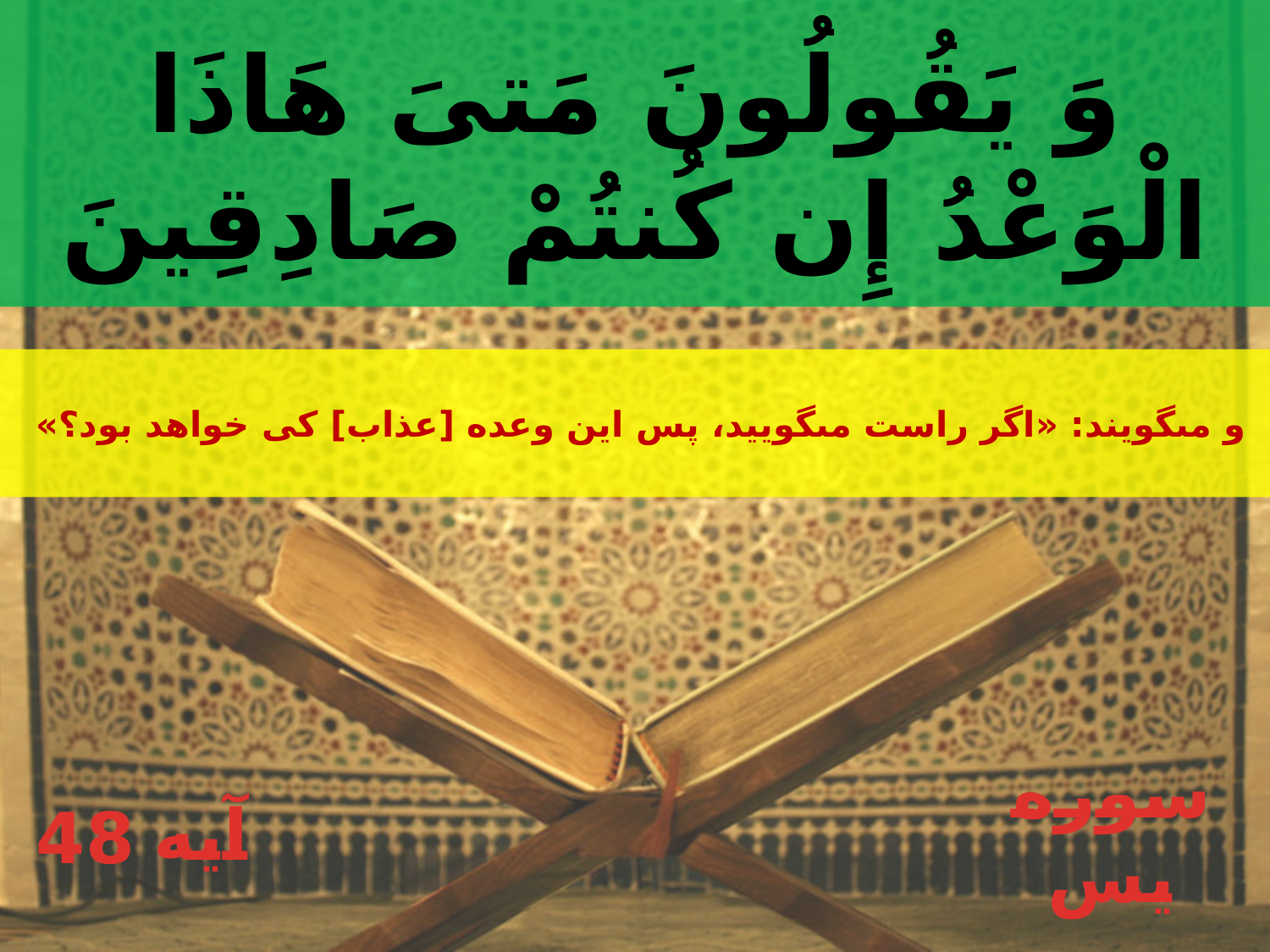

وَ يَقُولُونَ مَتىَ‏ هَاذَا الْوَعْدُ إِن كُنتُمْ صَادِقِينَ
و مى‏گويند: «اگر راست مى‏گوييد، پس اين وعده [عذاب‏] كى خواهد بود؟»
48